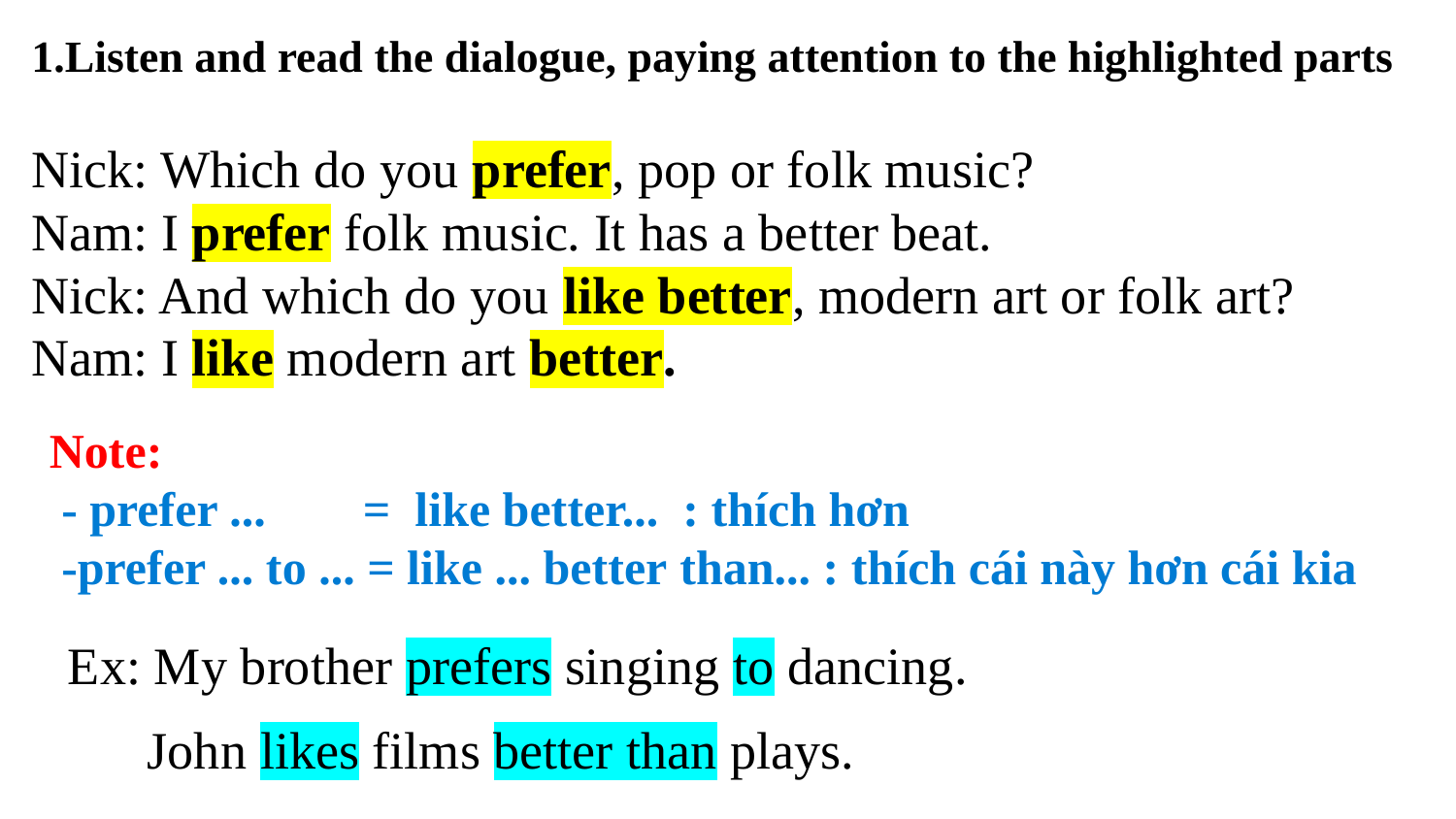

1.Listen and read the dialogue, paying attention to the highlighted parts

Nick: Which do you prefer, pop or folk music?
Nam: I prefer folk music. It has a better beat.
Nick: And which do you like better, modern art or folk art?
Nam: I like modern art better.
Note:
 - prefer ...        =  like better...  : thích hơn
 -prefer ... to ... = like ... better than... : thích cái này hơn cái kia
Ex: My brother prefers singing to dancing.
 John likes films better than plays.